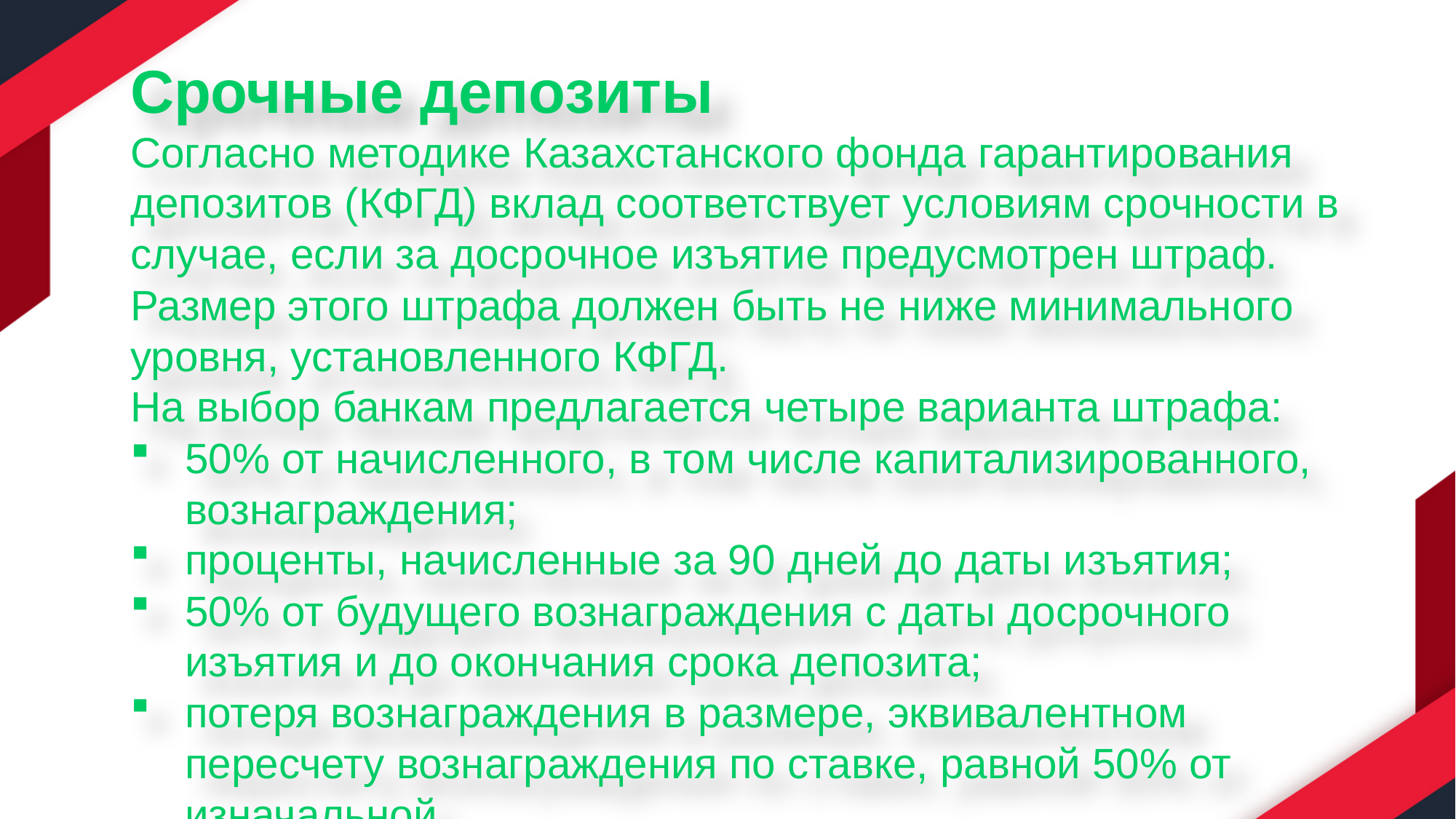

Срочные депозиты
Согласно методике Казахстанского фонда гарантирования депозитов (КФГД) вклад соответствует условиям срочности в случае, если за досрочное изъятие предусмотрен штраф. Размер этого штрафа должен быть не ниже минимального уровня, установленного КФГД.
На выбор банкам предлагается четыре варианта штрафа:
50% от начисленного, в том числе капитализированного, вознаграждения;
проценты, начисленные за 90 дней до даты изъятия;
50% от будущего вознаграждения с даты досрочного изъятия и до окончания срока депозита;
потеря вознаграждения в размере, эквивалентном пересчету вознаграждения по ставке, равной 50% от изначальной.